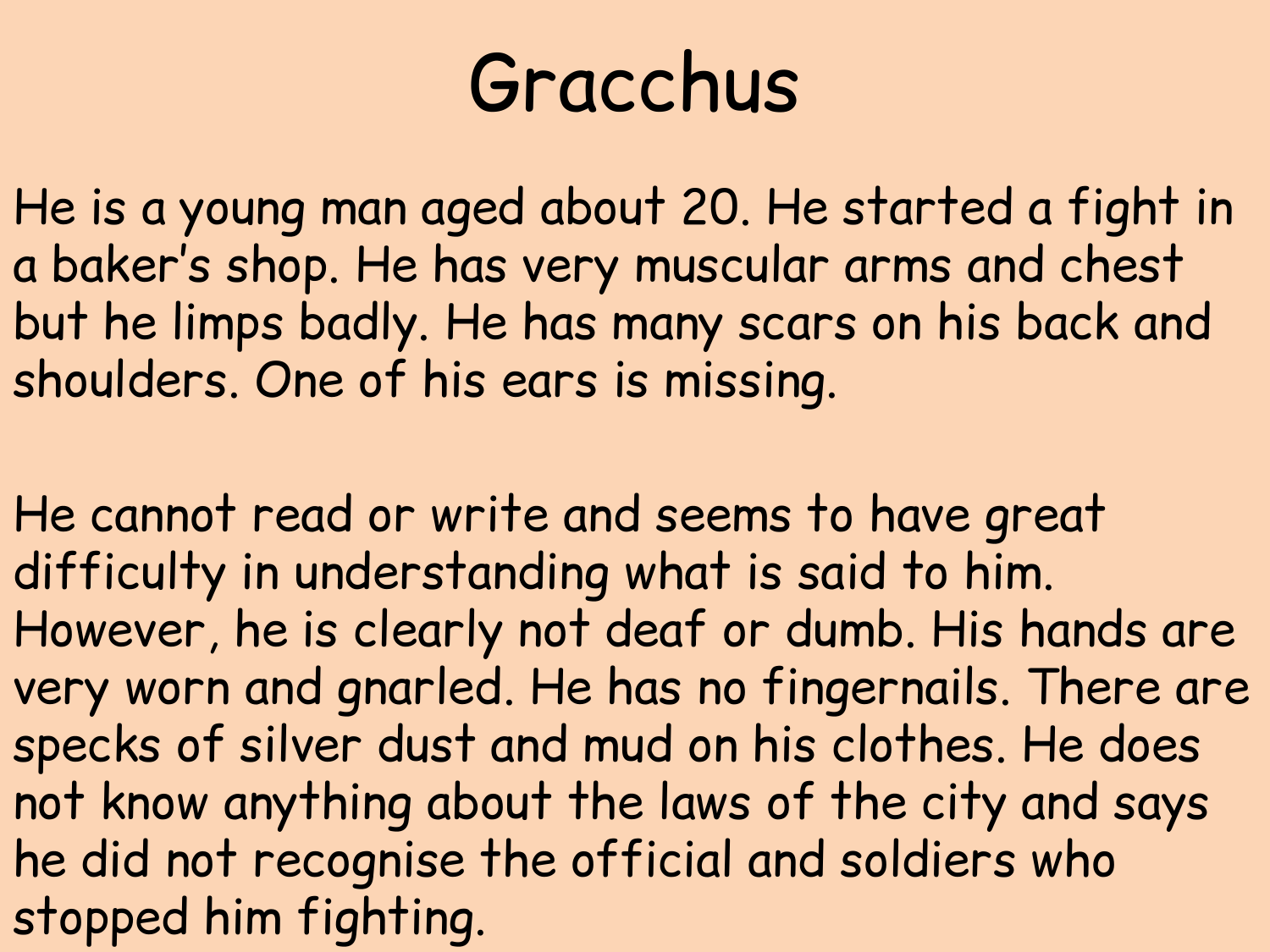

# Gracchus
He is a young man aged about 20. He started a fight in a baker’s shop. He has very muscular arms and chest but he limps badly. He has many scars on his back and shoulders. One of his ears is missing.

He cannot read or write and seems to have great difficulty in understanding what is said to him. However, he is clearly not deaf or dumb. His hands are very worn and gnarled. He has no fingernails. There are specks of silver dust and mud on his clothes. He does not know anything about the laws of the city and says he did not recognise the official and soldiers who stopped him fighting.